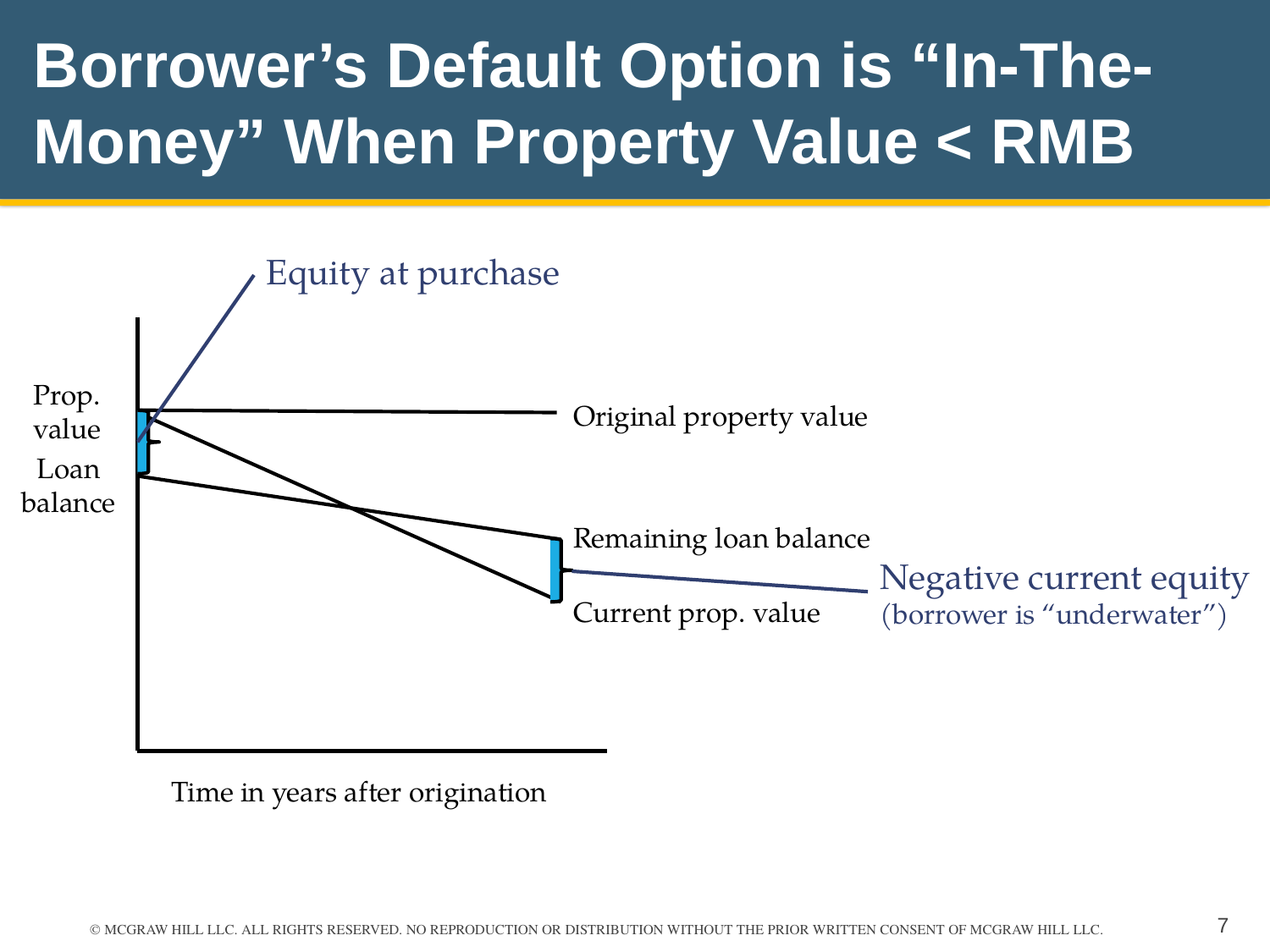

# Borrower’s Default Option is “In-The-Money” When Property Value < RMB
Equity at purchase
Prop. value
Original property value

Loan balance
Remaining loan balance

Negative current equity
(borrower is “underwater”)
Current prop. value
Time in years after origination
© MCGRAW HILL LLC. ALL RIGHTS RESERVED. NO REPRODUCTION OR DISTRIBUTION WITHOUT THE PRIOR WRITTEN CONSENT OF MCGRAW HILL LLC.
7